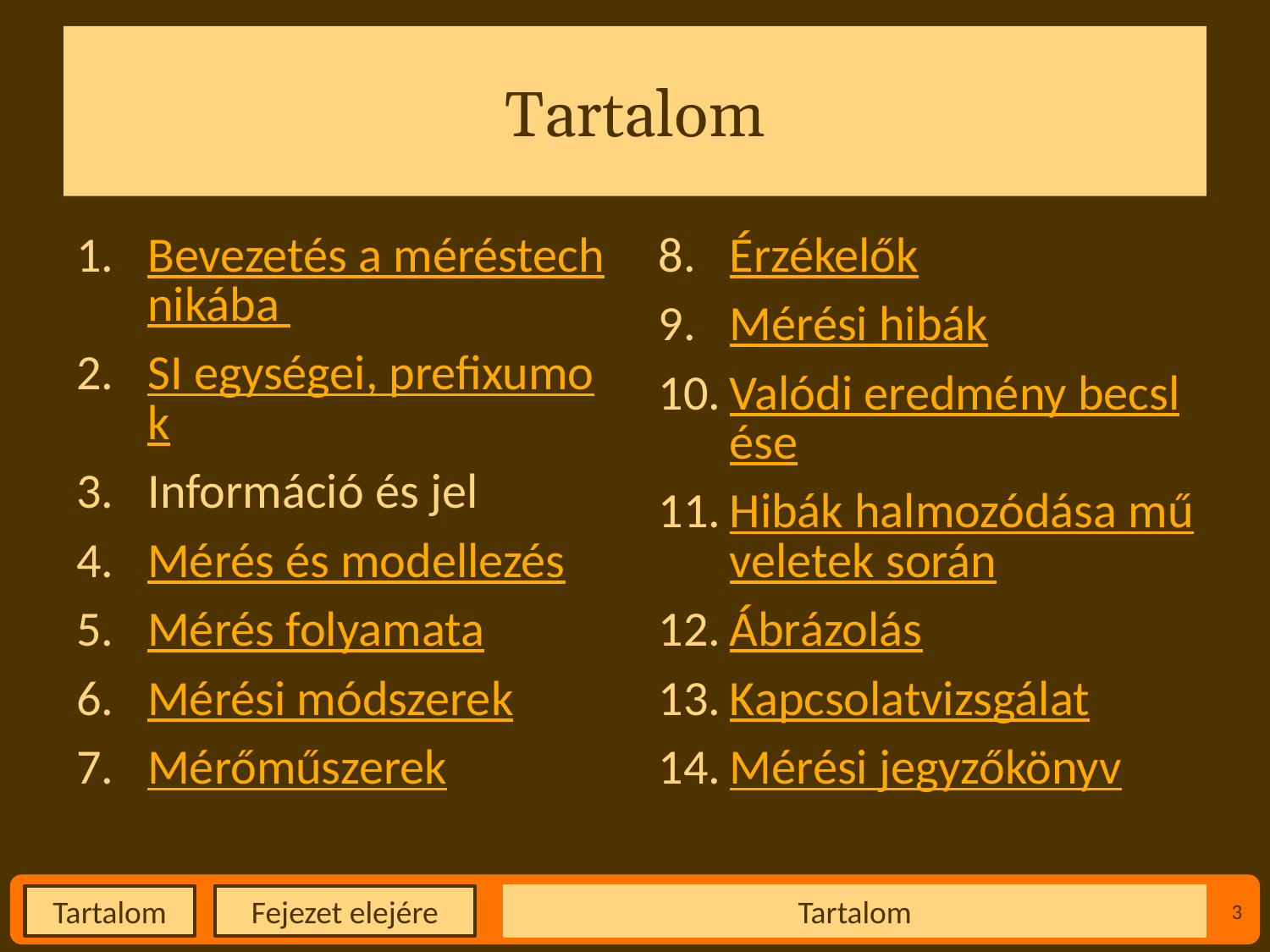

# Tartalom
Bevezetés a méréstechnikába
SI egységei, prefixumok
Információ és jel
Mérés és modellezés
Mérés folyamata
Mérési módszerek
Mérőműszerek
Érzékelők
Mérési hibák
Valódi eredmény becslése
Hibák halmozódása műveletek során
Ábrázolás
Kapcsolatvizsgálat
Mérési jegyzőkönyv
Tartalom
3
Fejezet elejére